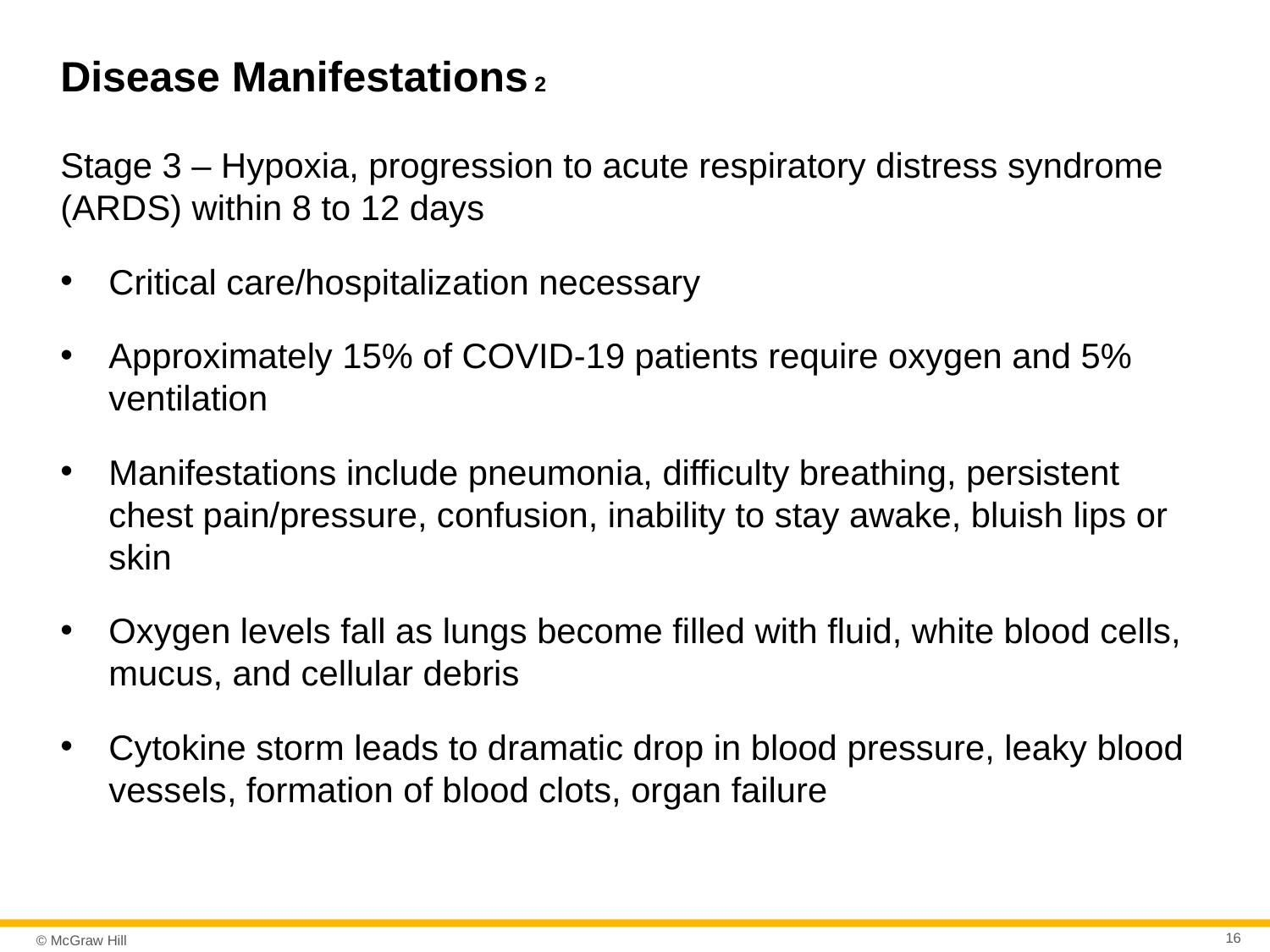

# Disease Manifestations 2
Stage 3 – Hypoxia, progression to acute respiratory distress syndrome (ARDS) within 8 to 12 days
Critical care/hospitalization necessary
Approximately 15% of COVID-19 patients require oxygen and 5% ventilation
Manifestations include pneumonia, difficulty breathing, persistent chest pain/pressure, confusion, inability to stay awake, bluish lips or skin
Oxygen levels fall as lungs become filled with fluid, white blood cells, mucus, and cellular debris
Cytokine storm leads to dramatic drop in blood pressure, leaky blood vessels, formation of blood clots, organ failure